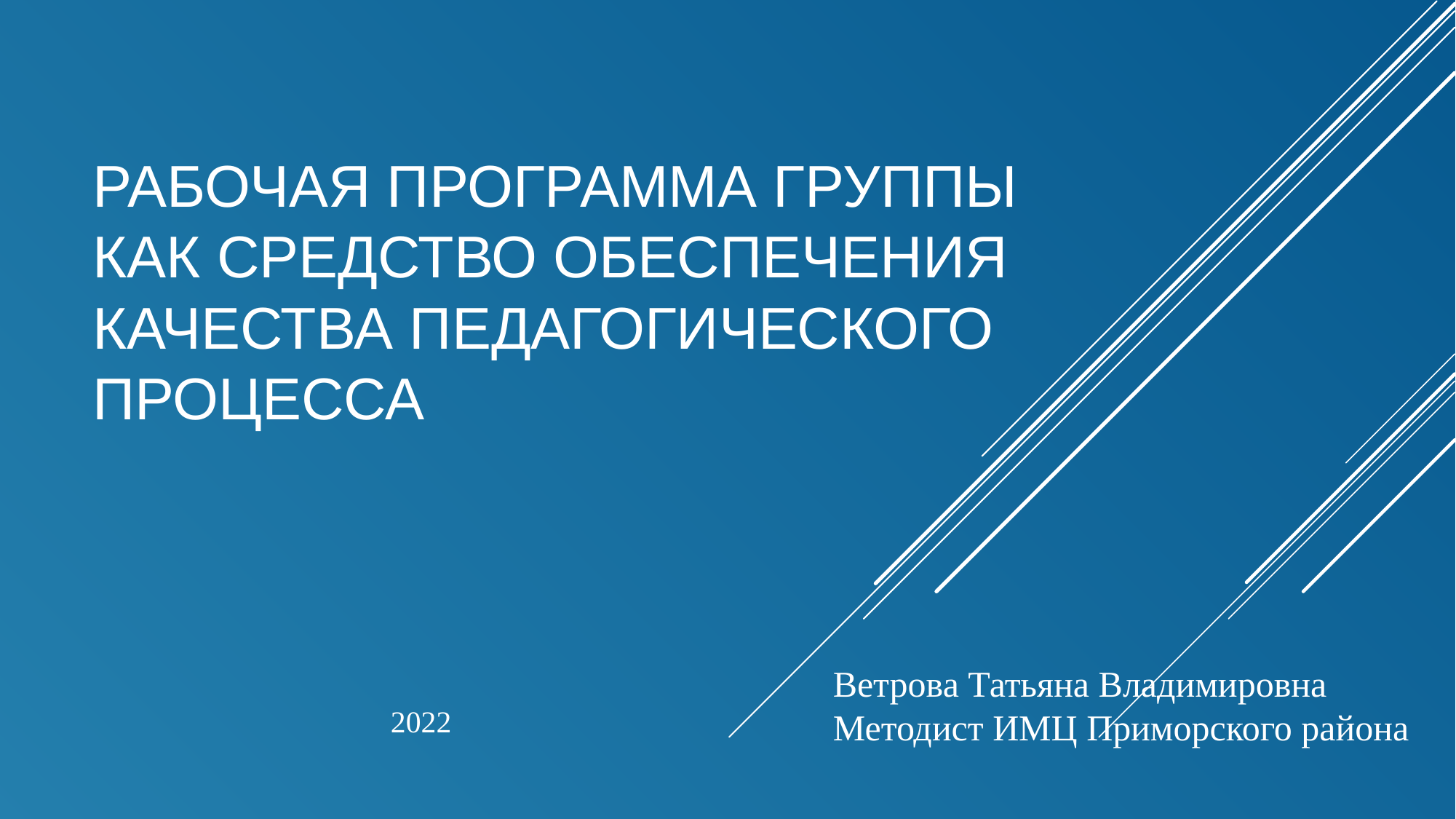

# Рабочая программа группы как средство обеспечения качества педагогического процесса
Ветрова Татьяна Владимировна
Методист ИМЦ Приморского района

2022